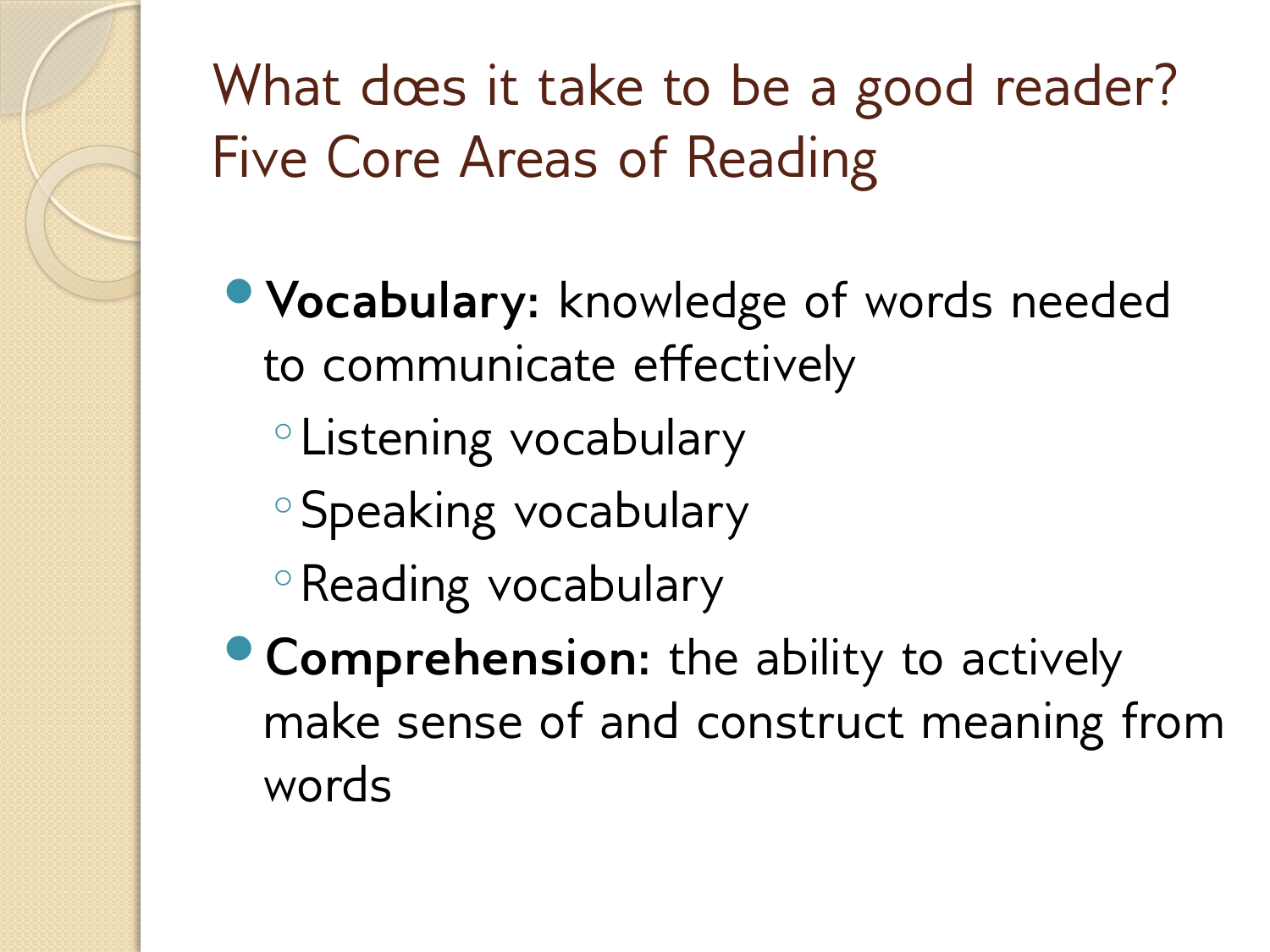

# What does it take to be a good reader? Five Core Areas of Reading
Vocabulary: knowledge of words needed to communicate effectively
Listening vocabulary
Speaking vocabulary
Reading vocabulary
Comprehension: the ability to actively make sense of and construct meaning from words